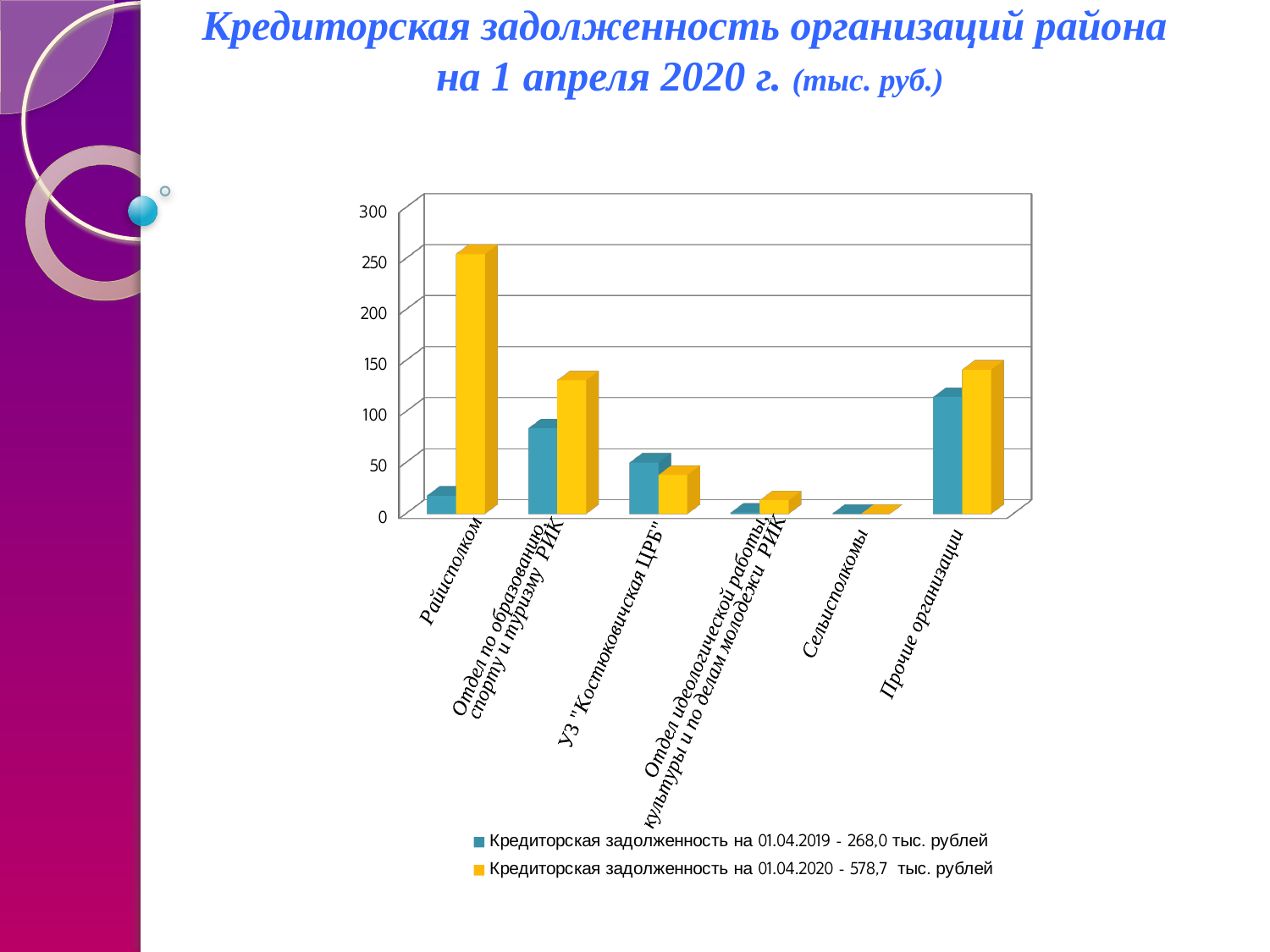

Кредиторская задолженность организаций района
на 1 апреля 2020 г. (тыс. руб.)

[unsupported chart]